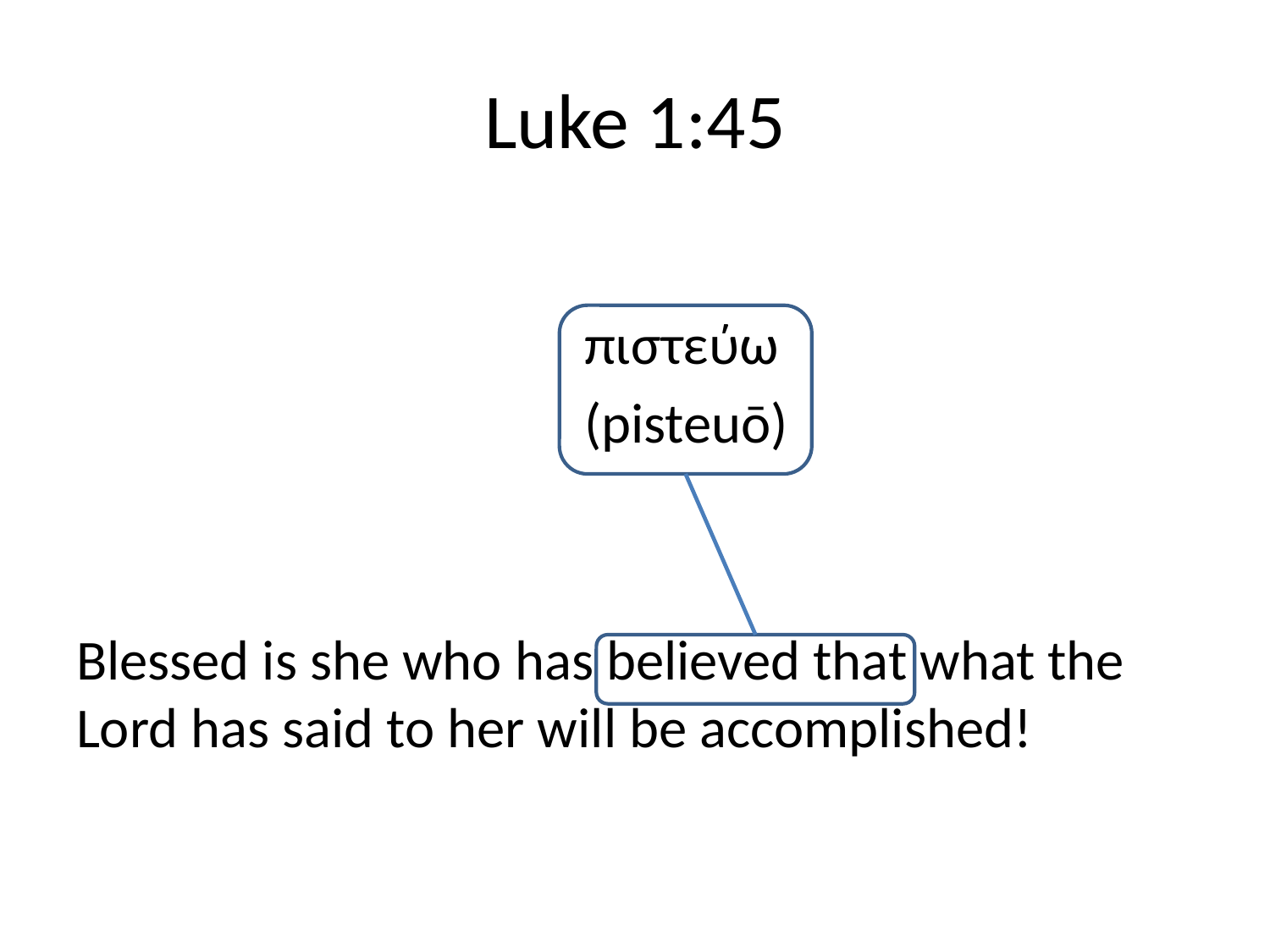

# Luke 1:45

				πιστεύω
				(pisteuō)

Blessed is she who has believed that what the Lord has said to her will be accomplished!